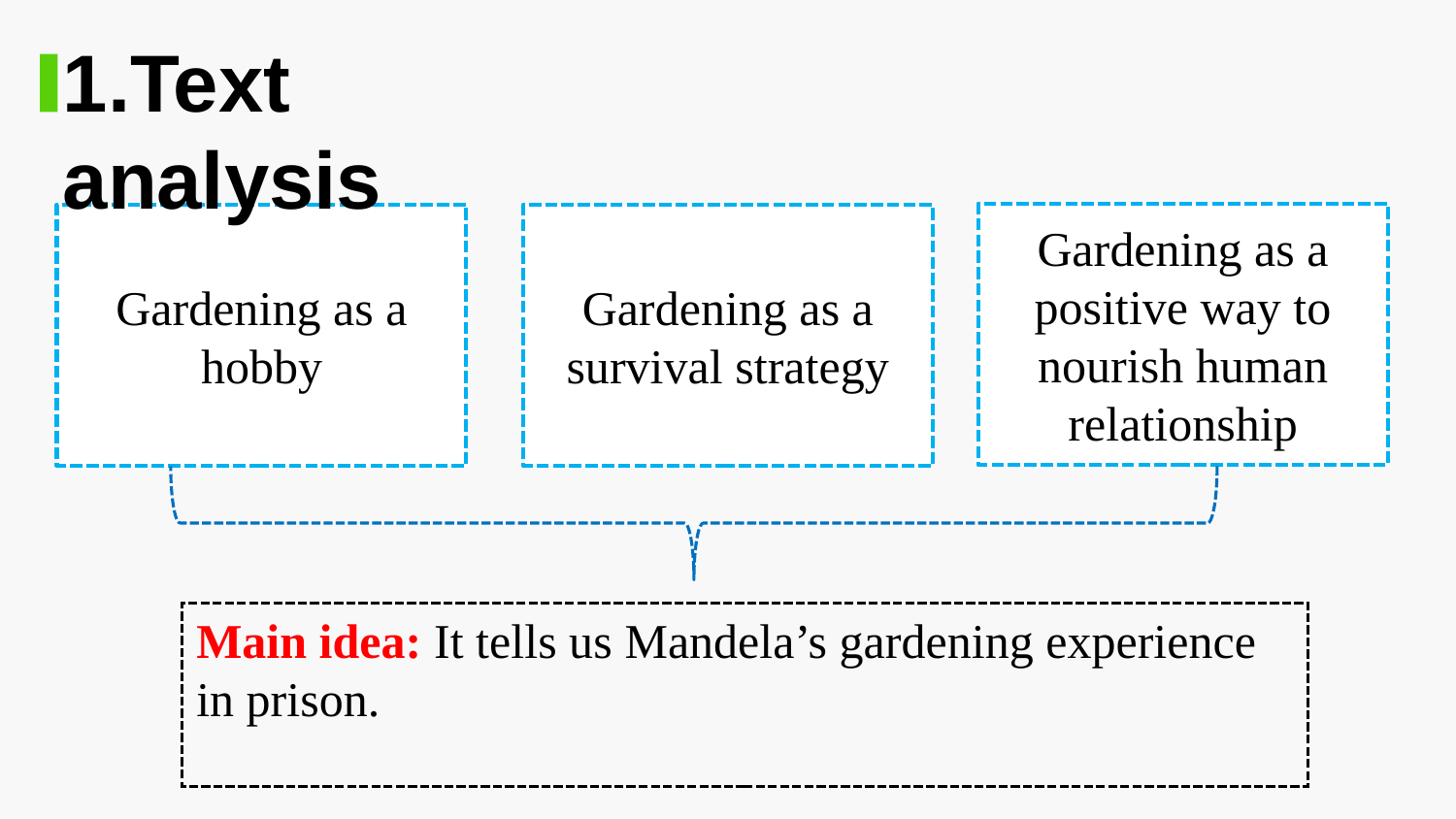

1.Text analysis

Gardening as a positive way to nourish human relationship
Gardening as a hobby
Gardening as a survival strategy
Main idea: It tells us Mandela’s gardening experience in prison.